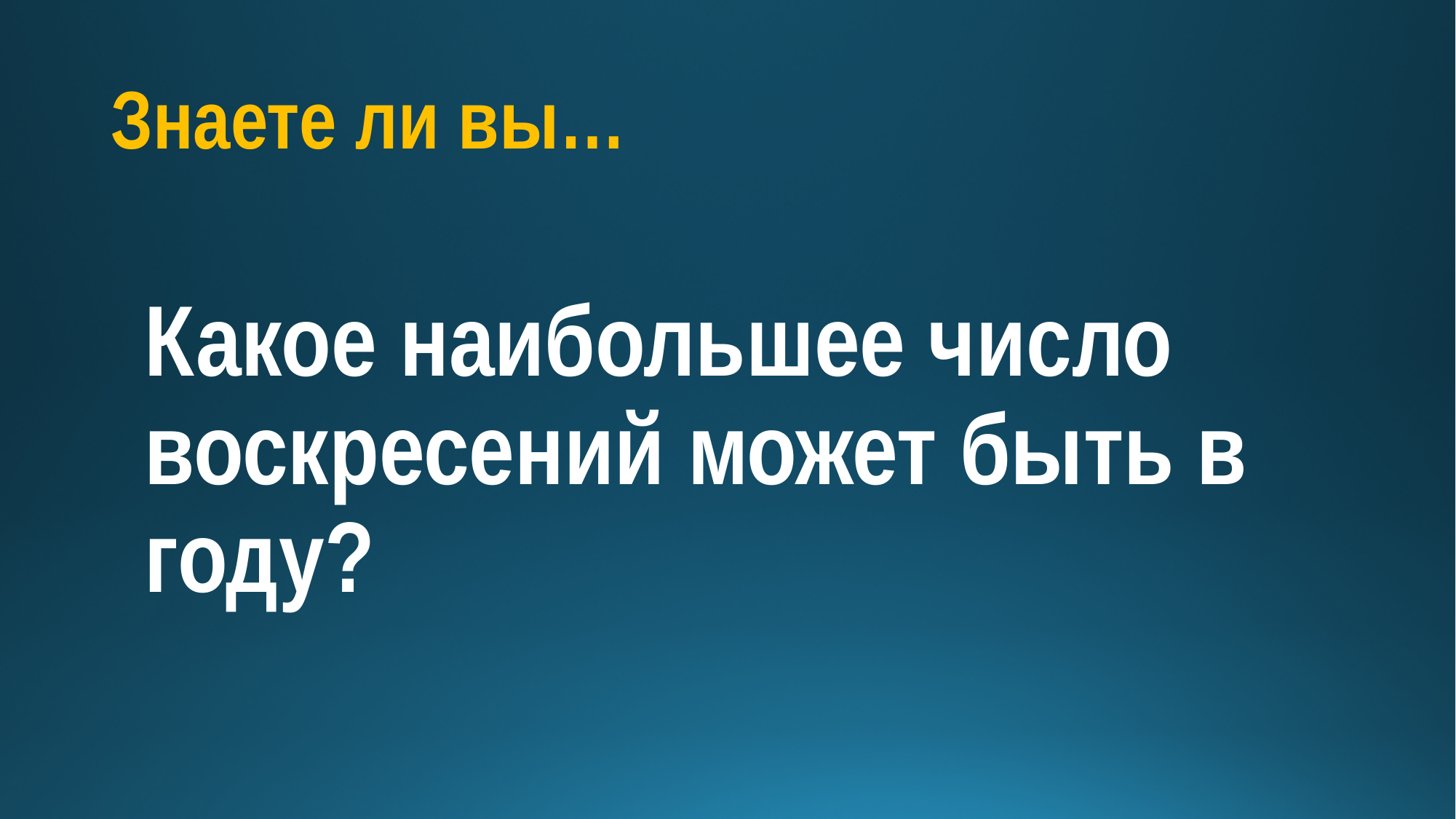

# Знаете ли вы…

Какое наибольшее число воскресений может быть в году?